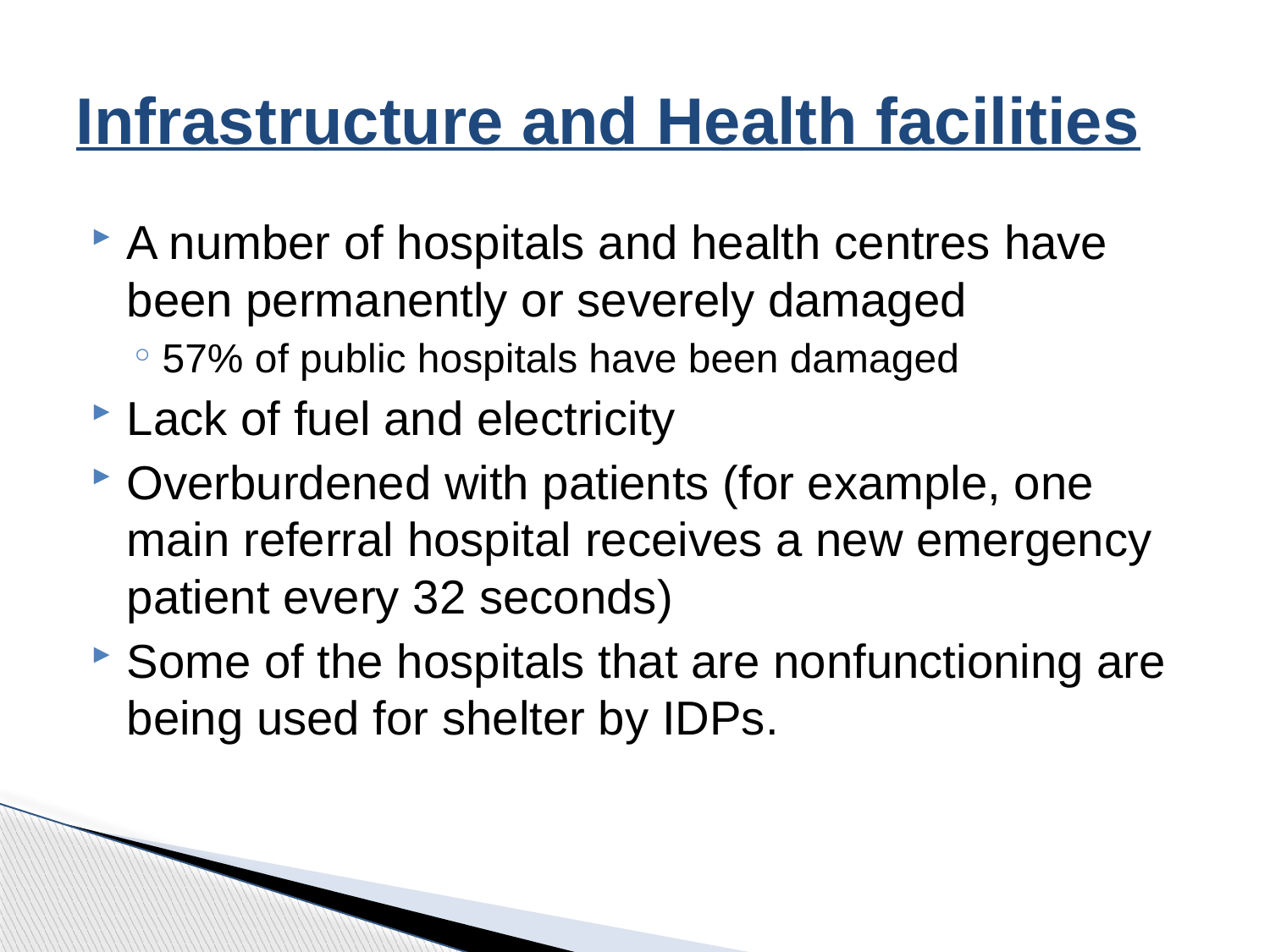

# Infrastructure and Health facilities
A number of hospitals and health centres have been permanently or severely damaged
57% of public hospitals have been damaged
Lack of fuel and electricity
Overburdened with patients (for example, one main referral hospital receives a new emergency patient every 32 seconds)
Some of the hospitals that are nonfunctioning are being used for shelter by IDPs.